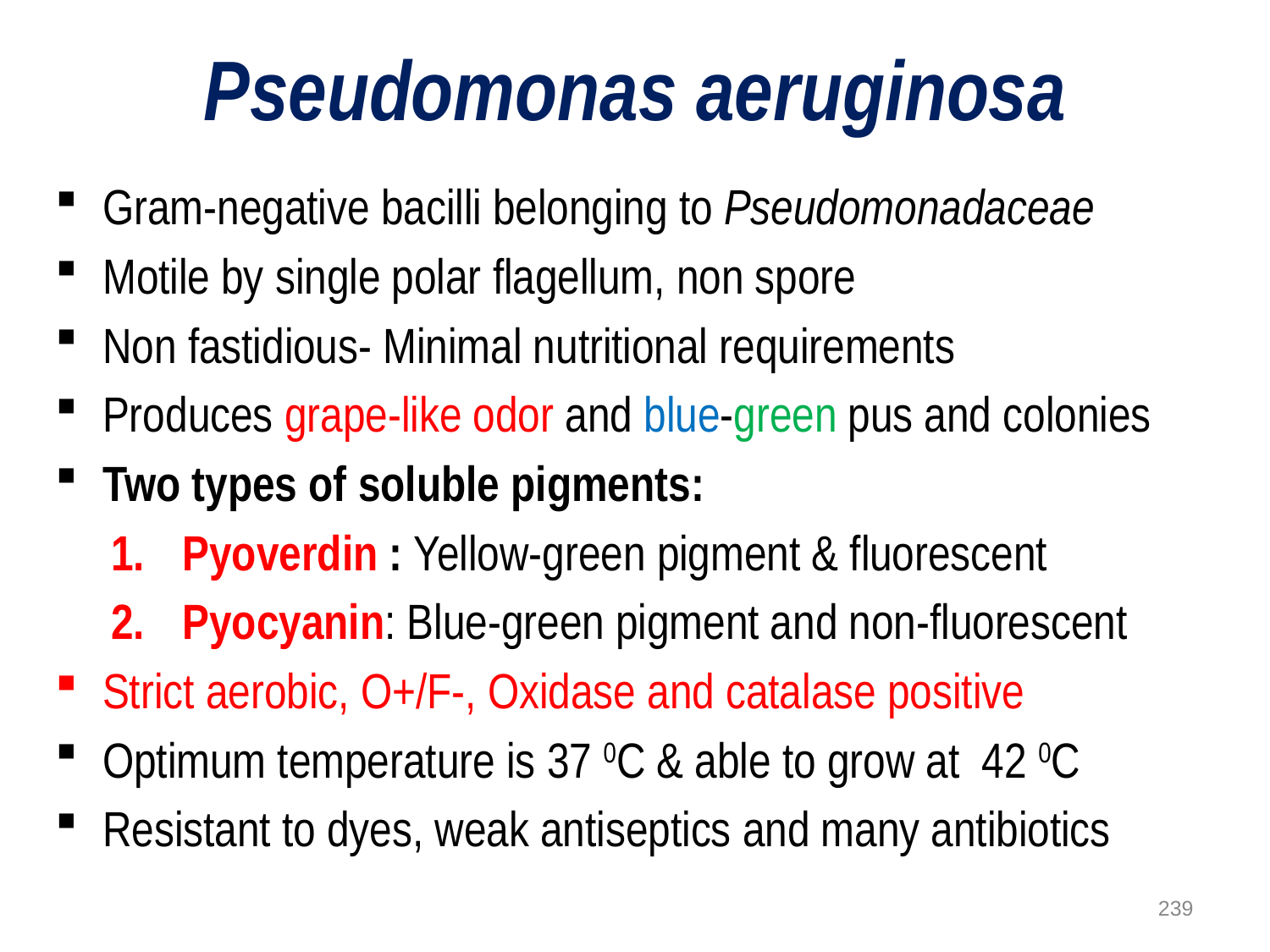

# Pseudomonas aeruginosa
Gram-negative bacilli belonging to Pseudomonadaceae
Motile by single polar flagellum, non spore
Non fastidious- Minimal nutritional requirements
Produces grape-like odor and blue-green pus and colonies
Two types of soluble pigments:
Pyoverdin : Yellow-green pigment & fluorescent
Pyocyanin: Blue-green pigment and non-fluorescent
Strict aerobic, O+/F-, Oxidase and catalase positive
Optimum temperature is 37 0C & able to grow at  42 0C
Resistant to dyes, weak antiseptics and many antibiotics

239